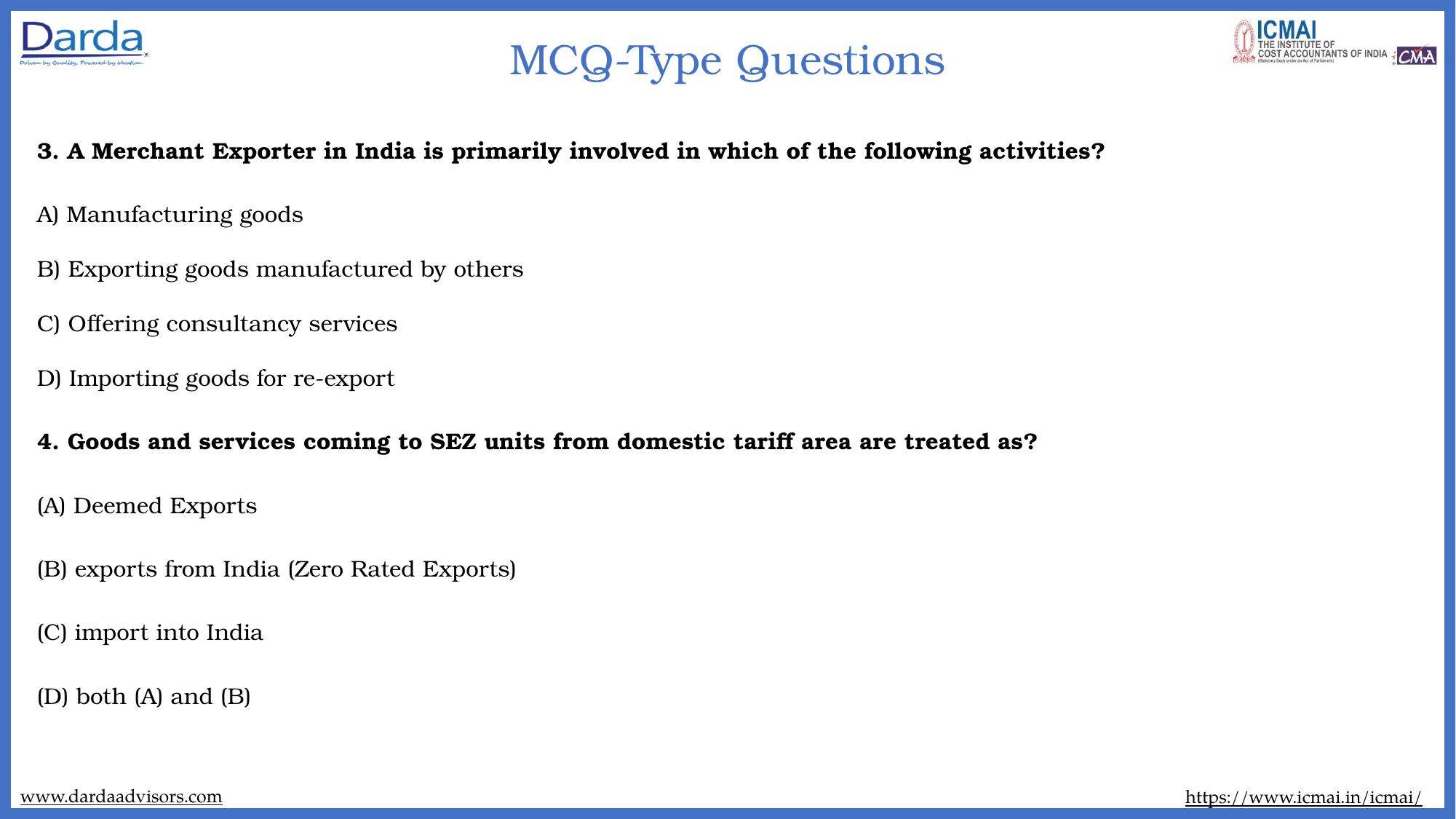

MCQ-Type Questions
3. A Merchant Exporter in India is primarily involved in which of the following activities?
A) Manufacturing goods
B) Exporting goods manufactured by others
C) Offering consultancy services
D) Importing goods for re-export
4. Goods and services coming to SEZ units from domestic tariff area are treated as?
(A) Deemed Exports
(B) exports from India (Zero Rated Exports)
(C) import into India
(D) both (A) and (B)